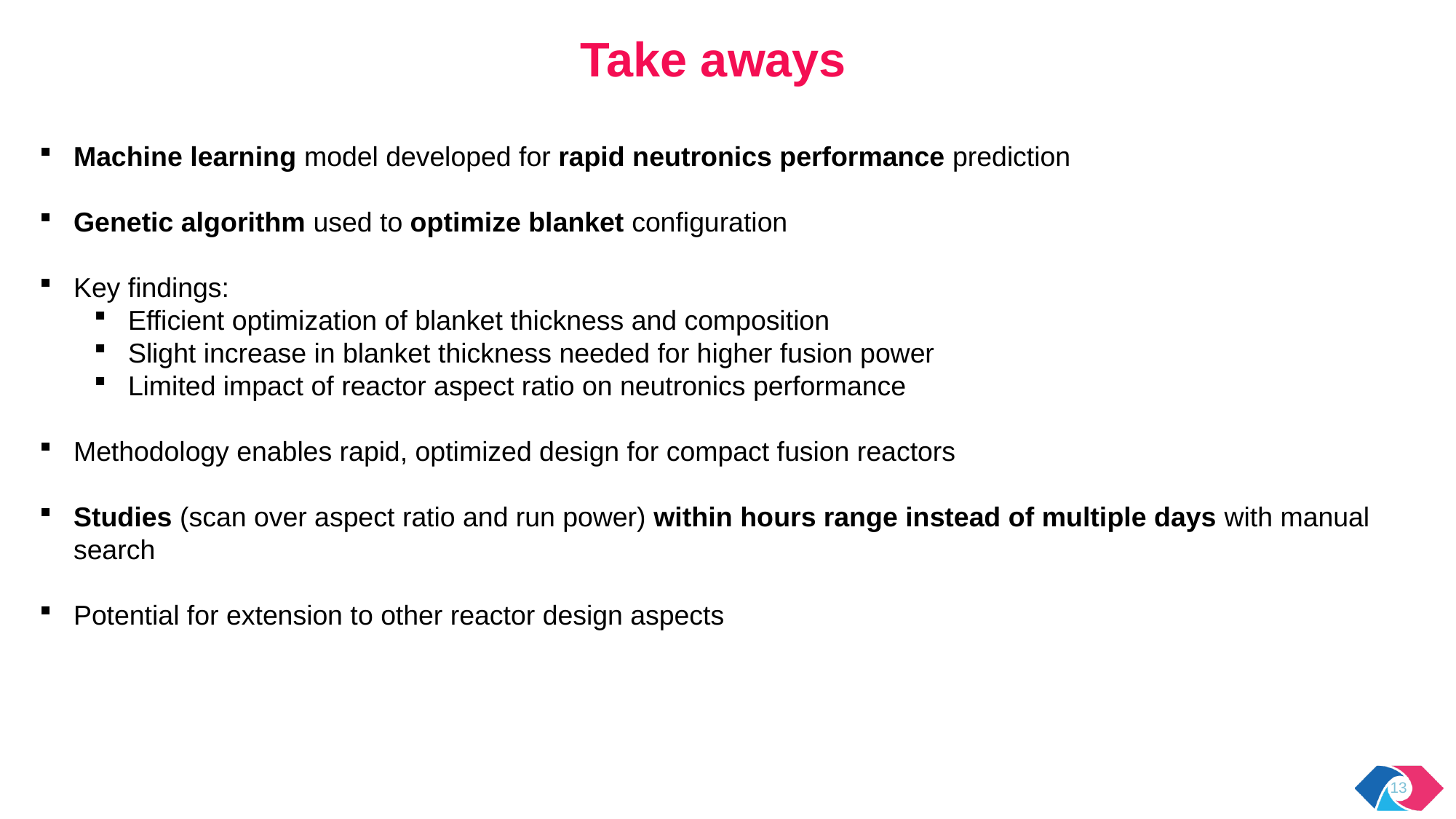

Take aways
Machine learning model developed for rapid neutronics performance prediction

Genetic algorithm used to optimize blanket configuration

Key findings:
Efficient optimization of blanket thickness and composition
Slight increase in blanket thickness needed for higher fusion power
Limited impact of reactor aspect ratio on neutronics performance

Methodology enables rapid, optimized design for compact fusion reactors

Studies (scan over aspect ratio and run power) within hours range instead of multiple days with manual search

Potential for extension to other reactor design aspects
13